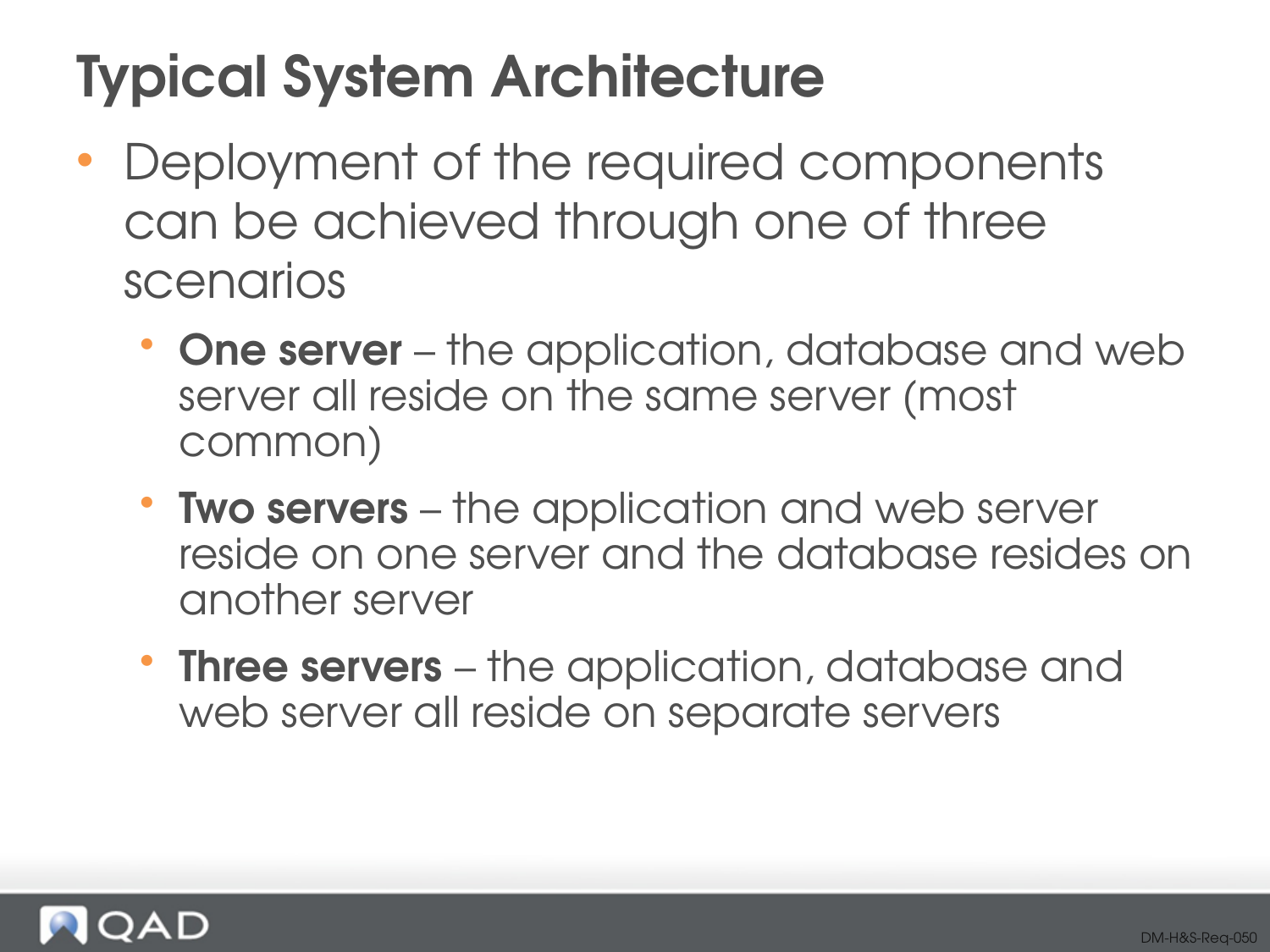

# Typical System Architecture
Deployment of the required components can be achieved through one of three scenarios
One server – the application, database and web server all reside on the same server (most common)
Two servers – the application and web server reside on one server and the database resides on another server
Three servers – the application, database and web server all reside on separate servers

DM-H&S-Req-050